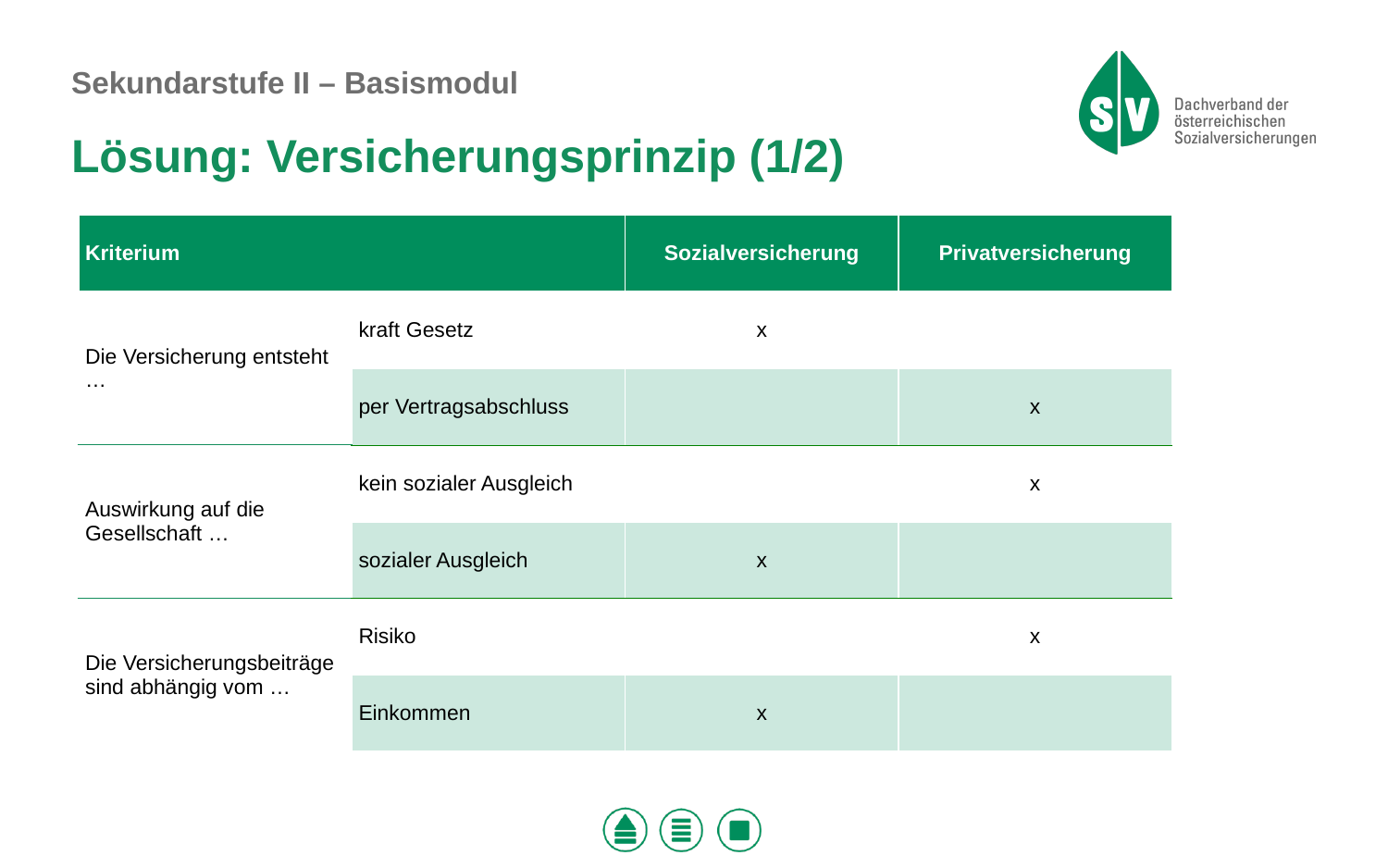

Lösung: Versicherungsprinzip (1/2)
| Kriterium |  | Sozialversicherung | Privatversicherung |
| --- | --- | --- | --- |
| Die Versicherung entsteht … | kraft Gesetz | x |  |
|  | per Vertragsabschluss |  | x |
| Auswirkung auf die Gesellschaft … | kein sozialer Ausgleich |  | x |
|  | sozialer Ausgleich | x |  |
| Die Versicherungsbeiträge sind abhängig vom … | Risiko |  | x |
|  | Einkommen | x |  |
8